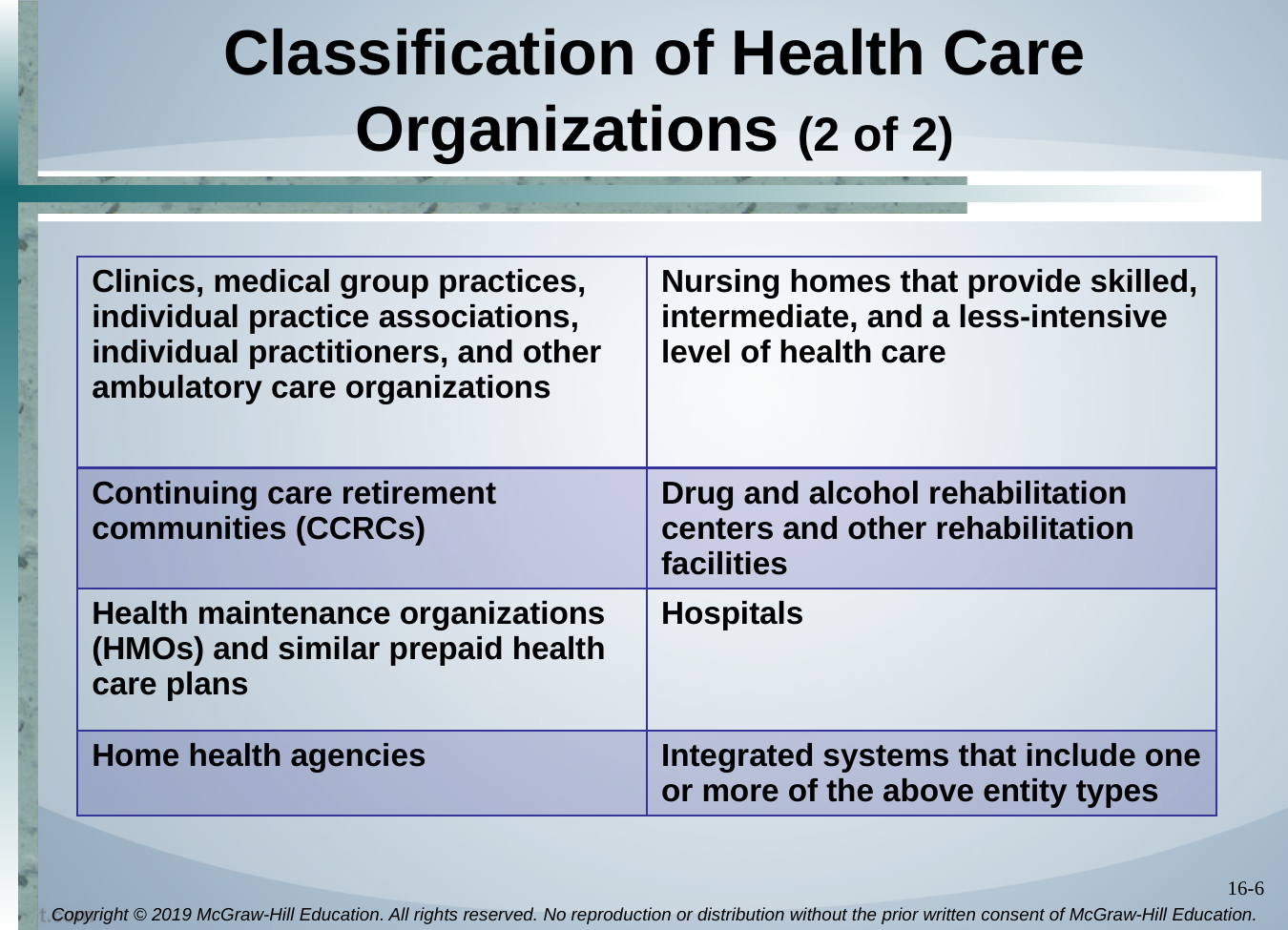

# Classification of Health Care Organizations (2 of 2)
| Clinics, medical group practices, individual practice associations, individual practitioners, and other ambulatory care organizations | Nursing homes that provide skilled, intermediate, and a less-intensive level of health care |
| --- | --- |
| Continuing care retirement communities (CCRCs) | Drug and alcohol rehabilitation centers and other rehabilitation facilities |
| Health maintenance organizations (HMOs) and similar prepaid health care plans | Hospitals |
| Home health agencies | Integrated systems that include one or more of the above entity types |